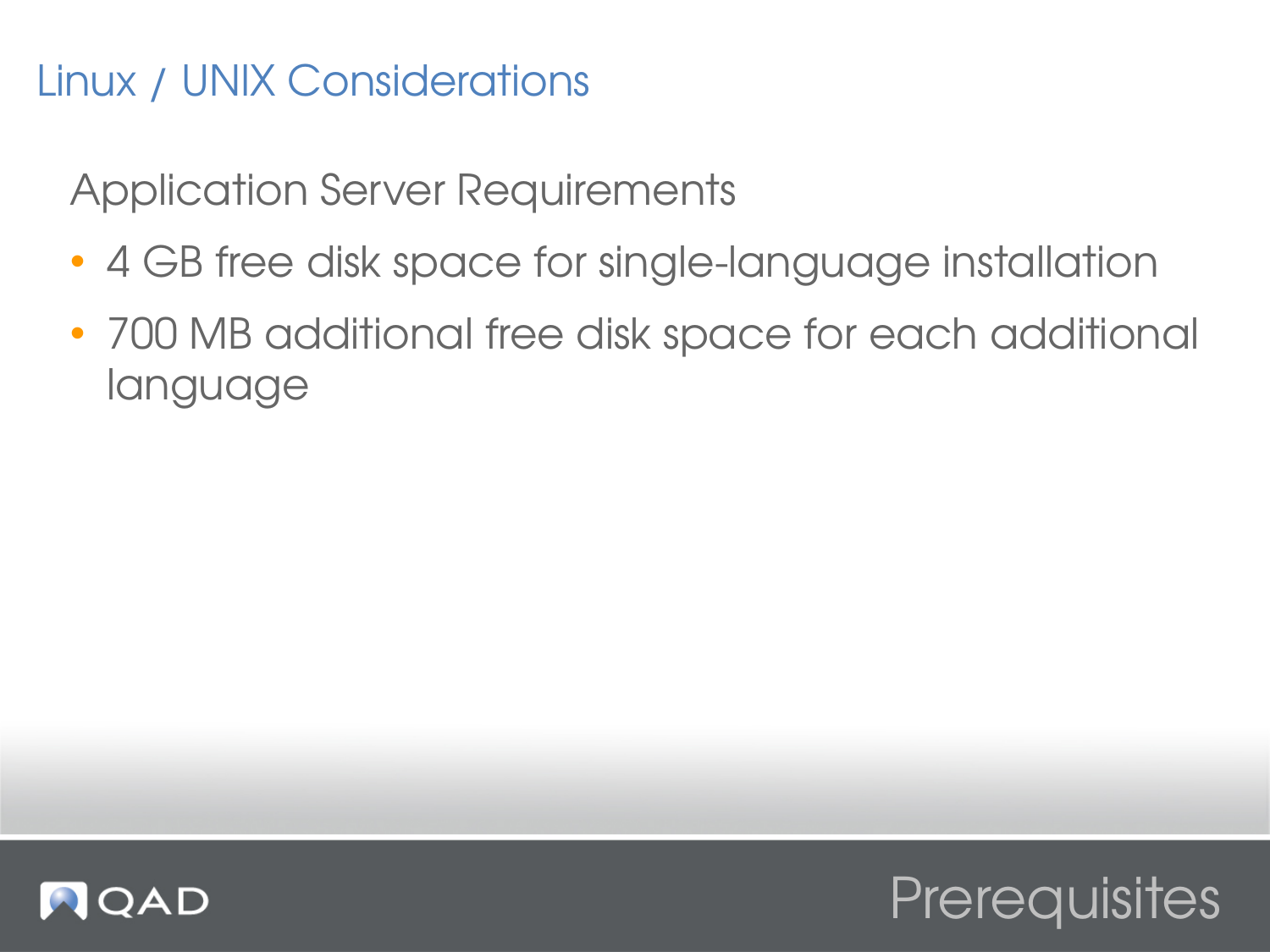

Linux / UNIX Considerations
Application Server Requirements
4 GB free disk space for single-language installation
700 MB additional free disk space for each additional language

# Prerequisites